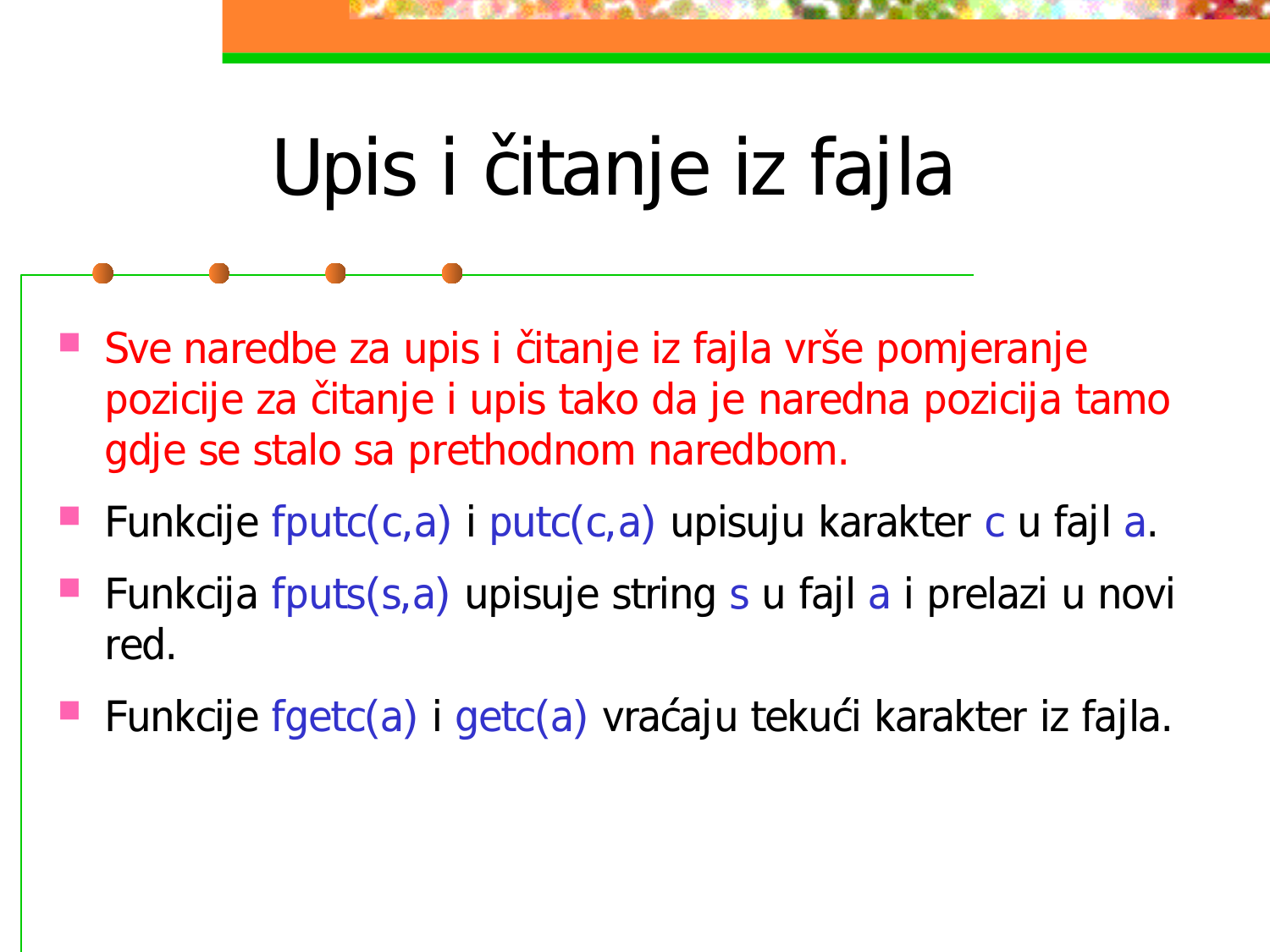

# Upis i čitanje iz fajla
Sve naredbe za upis i čitanje iz fajla vrše pomjeranje pozicije za čitanje i upis tako da je naredna pozicija tamo gdje se stalo sa prethodnom naredbom.
Funkcije fputc(c,a) i putc(c,a) upisuju karakter c u fajl a.
Funkcija fputs(s,a) upisuje string s u fajl a i prelazi u novi red.
Funkcije fgetc(a) i getc(a) vraćaju tekući karakter iz fajla.